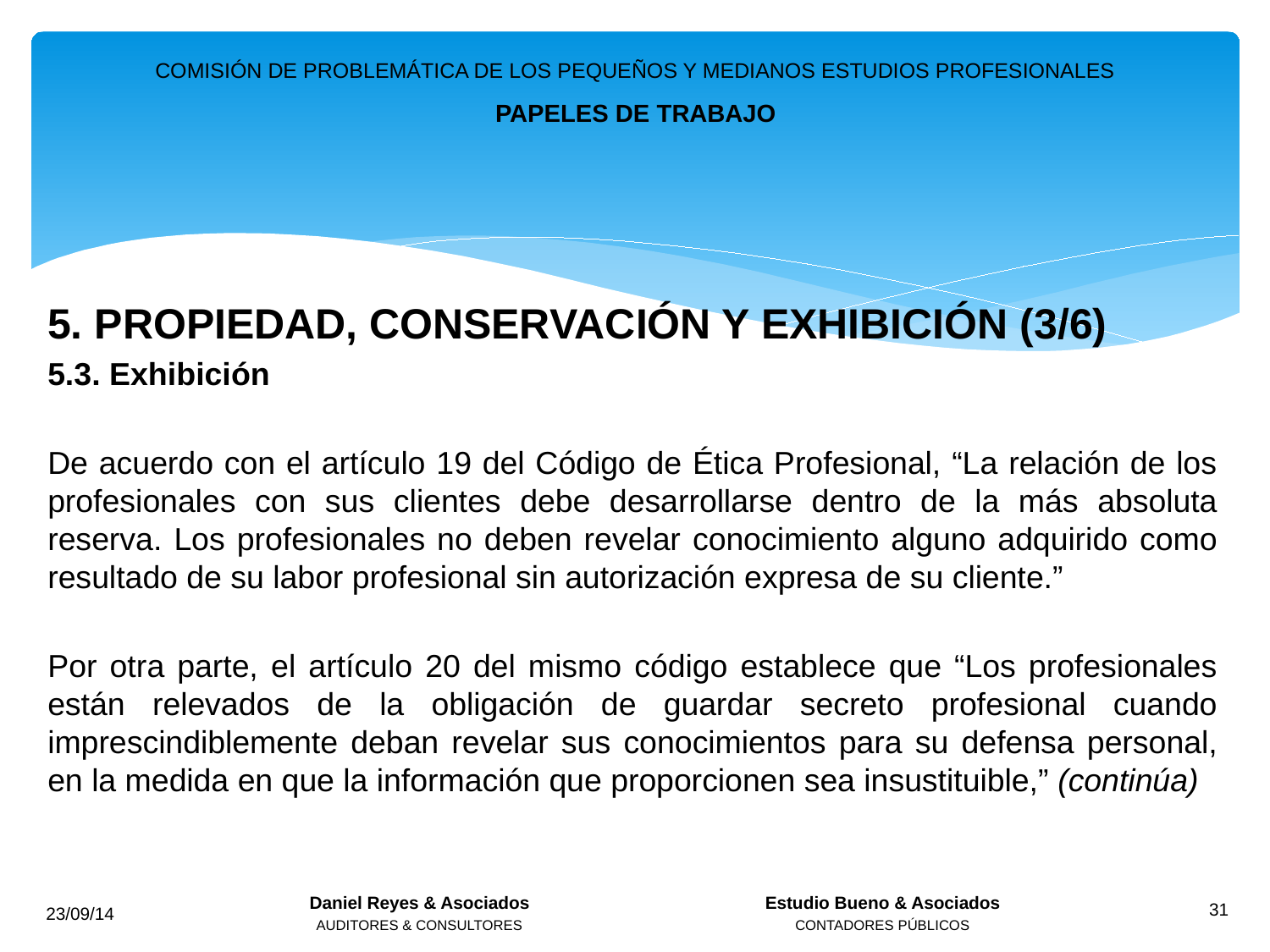

COMISIÓN DE PROBLEMÁTICA DE LOS PEQUEÑOS Y MEDIANOS ESTUDIOS PROFESIONALES
PAPELES DE TRABAJO
5. PROPIEDAD, CONSERVACIÓN Y EXHIBICIÓN (3/6)
5.3. Exhibición

De acuerdo con el artículo 19 del Código de Ética Profesional, “La relación de los profesionales con sus clientes debe desarrollarse dentro de la más absoluta reserva. Los profesionales no deben revelar conocimiento alguno adquirido como resultado de su labor profesional sin autorización expresa de su cliente.”

Por otra parte, el artículo 20 del mismo código establece que “Los profesionales están relevados de la obligación de guardar secreto profesional cuando imprescindiblemente deban revelar sus conocimientos para su defensa personal, en la medida en que la información que proporcionen sea insustituible,” (continúa)

Daniel Reyes & Asociados
AUDITORES & CONSULTORES
Estudio Bueno & Asociados
CONTADORES PÚBLICOS
23/09/14
31